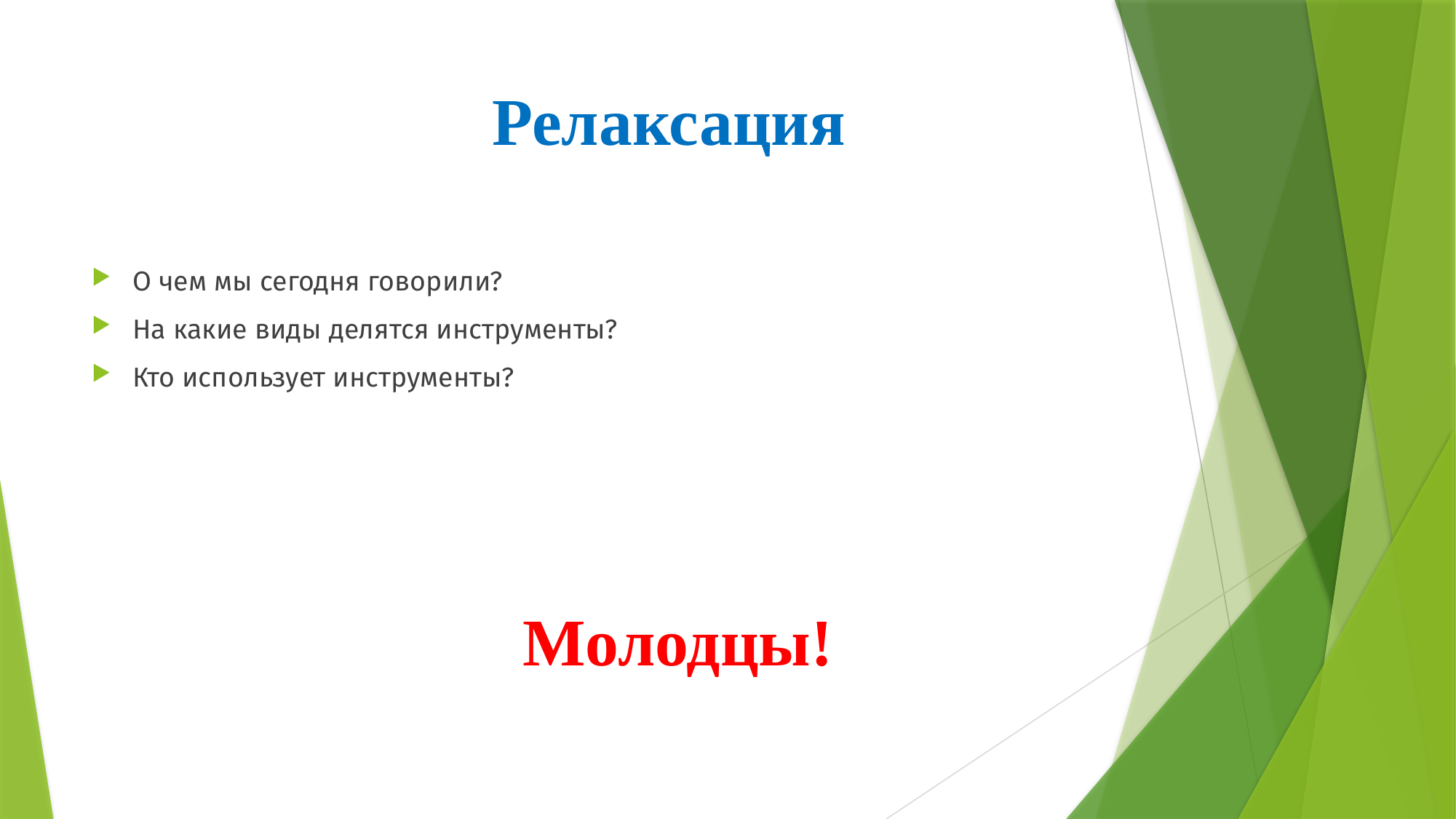

# Релаксация
О чем мы сегодня говорили?
На какие виды делятся инструменты?
Кто использует инструменты?

   Молодцы!